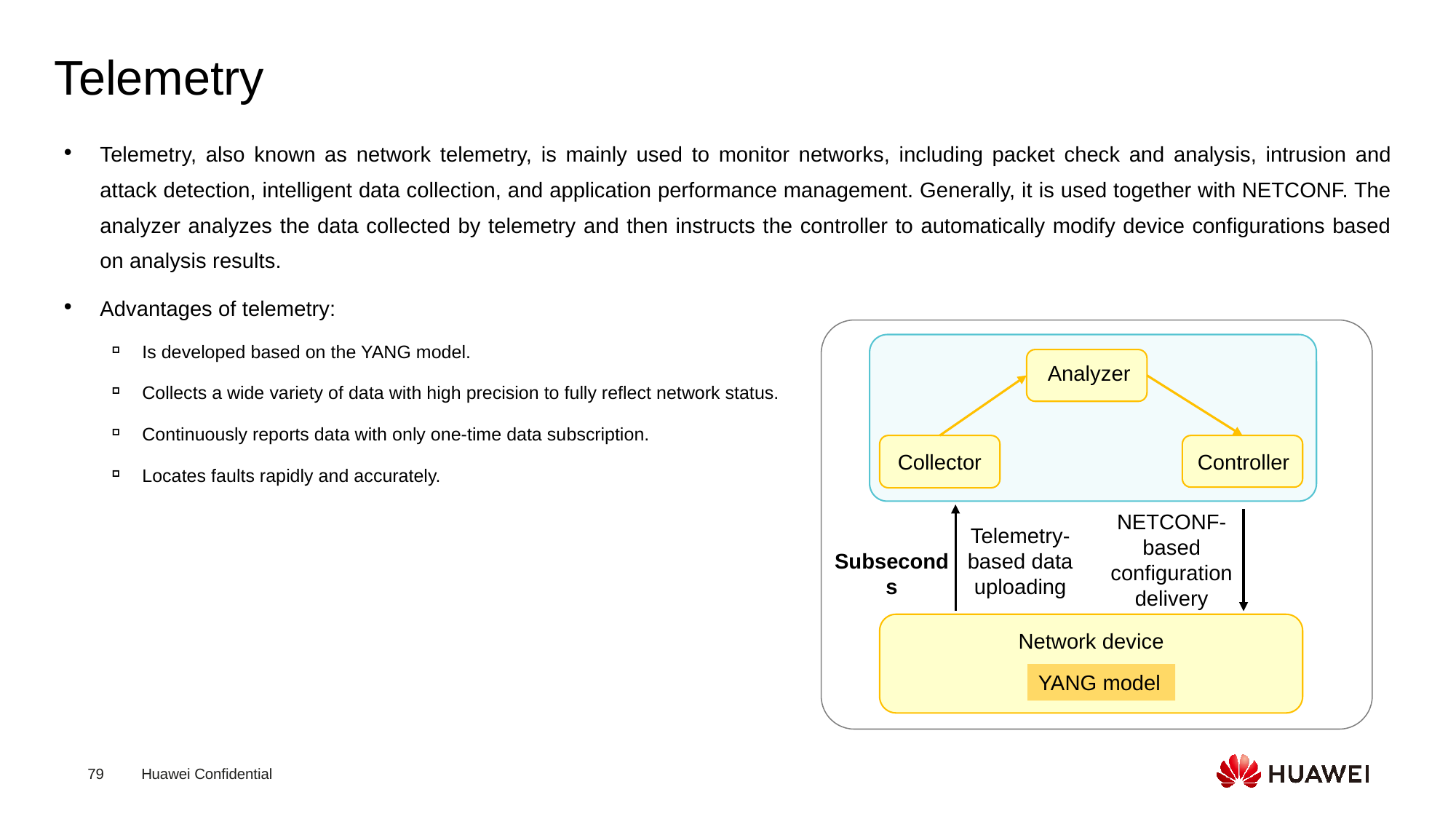

# Telemetry
Telemetry, also known as network telemetry, is mainly used to monitor networks, including packet check and analysis, intrusion and attack detection, intelligent data collection, and application performance management. Generally, it is used together with NETCONF. The analyzer analyzes the data collected by telemetry and then instructs the controller to automatically modify device configurations based on analysis results.
Advantages of telemetry:
Is developed based on the YANG model.
Collects a wide variety of data with high precision to fully reflect network status.
Continuously reports data with only one-time data subscription.
Locates faults rapidly and accurately.

Analyzer

Collector

Controller
NETCONF-based configuration delivery

Telemetry-based data uploading

Subseconds

Network device
YANG model